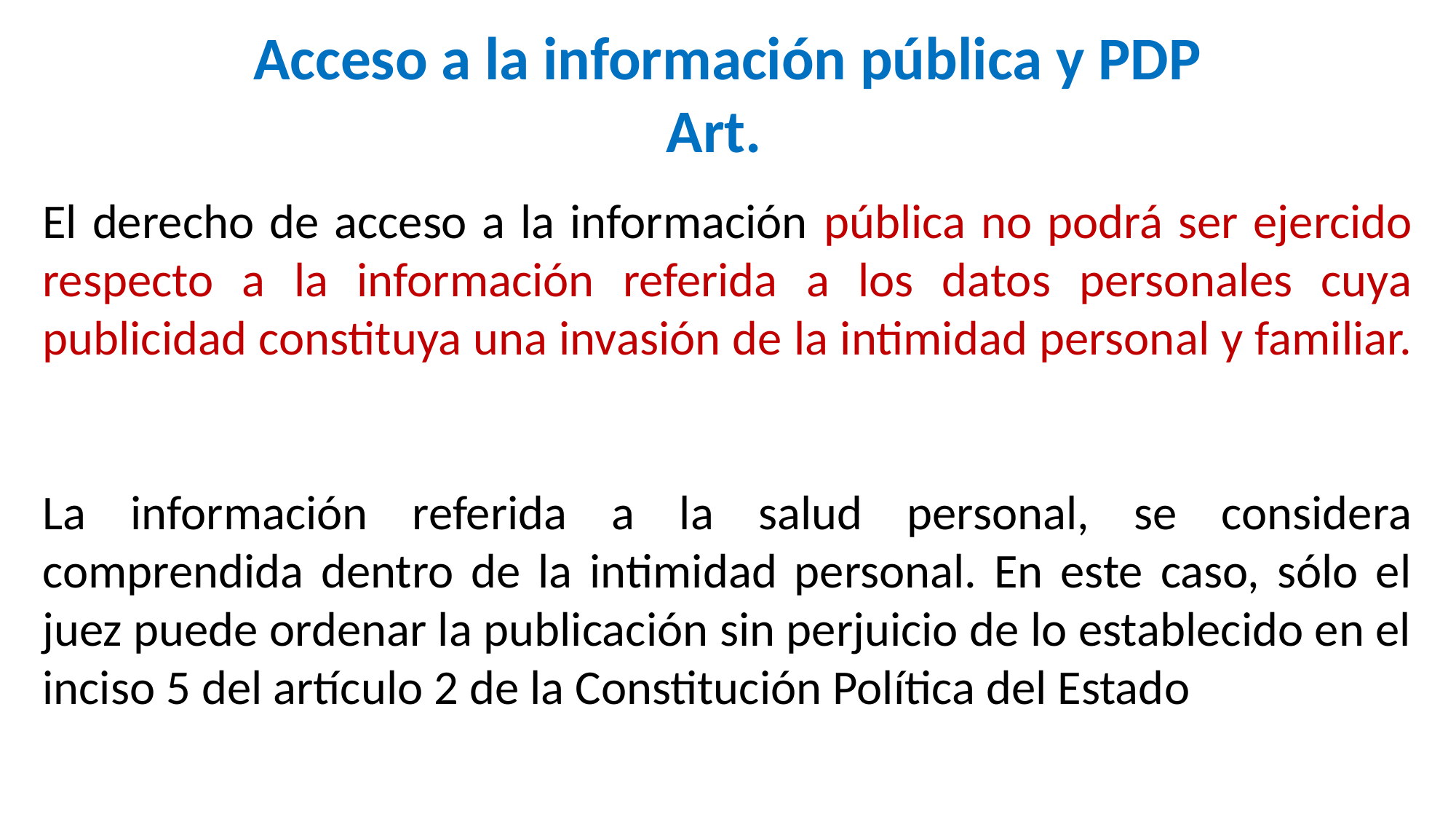

Acceso a la información pública y PDP
Art.
El derecho de acceso a la información pública no podrá ser ejercido respecto a la información referida a los datos personales cuya publicidad constituya una invasión de la intimidad personal y familiar.

La información referida a la salud personal, se considera comprendida dentro de la intimidad personal. En este caso, sólo el juez puede ordenar la publicación sin perjuicio de lo establecido en el inciso 5 del artículo 2 de la Constitución Política del Estado